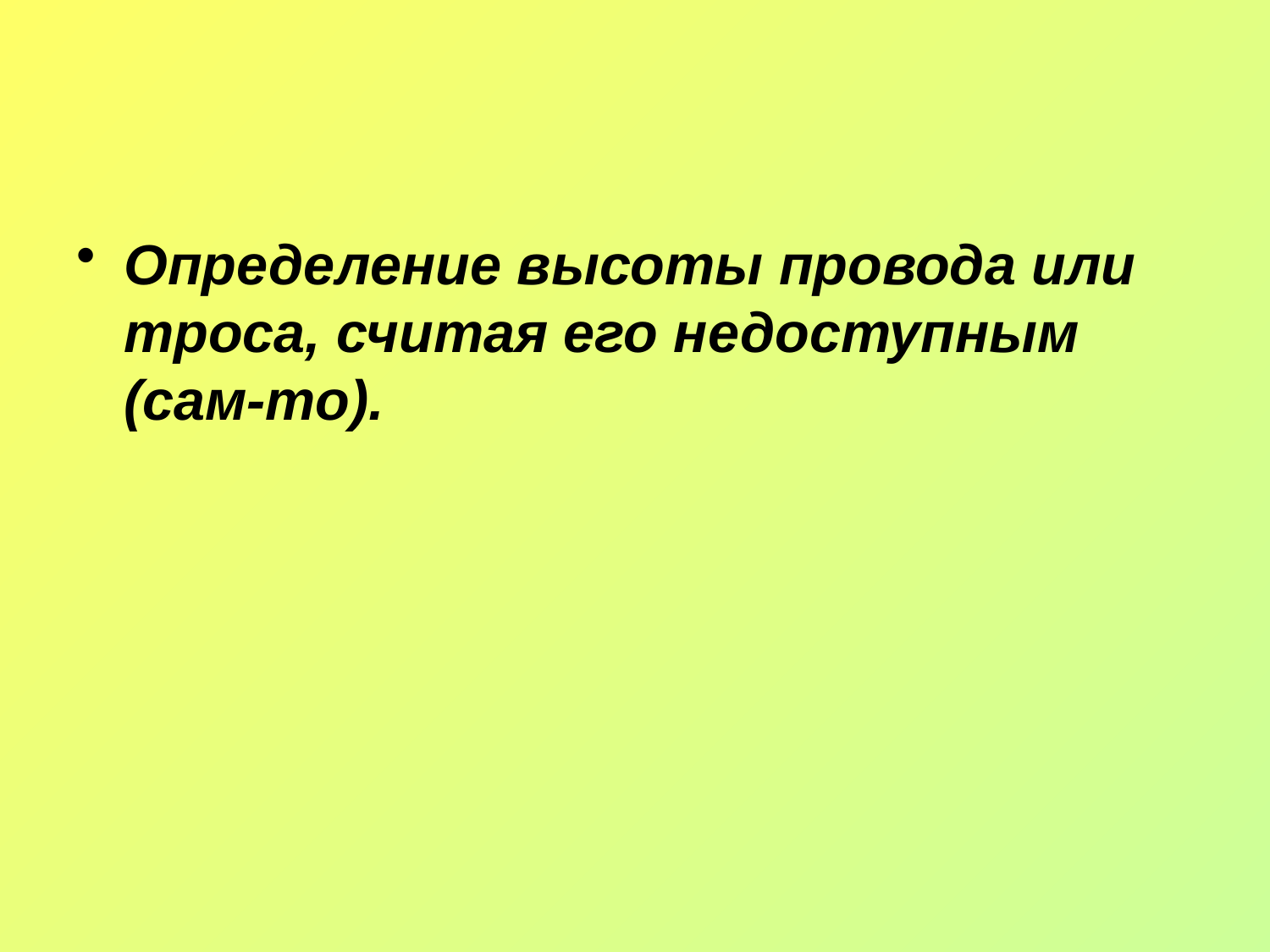

Определение высоты провода или троса, считая его недоступным (сам-то).